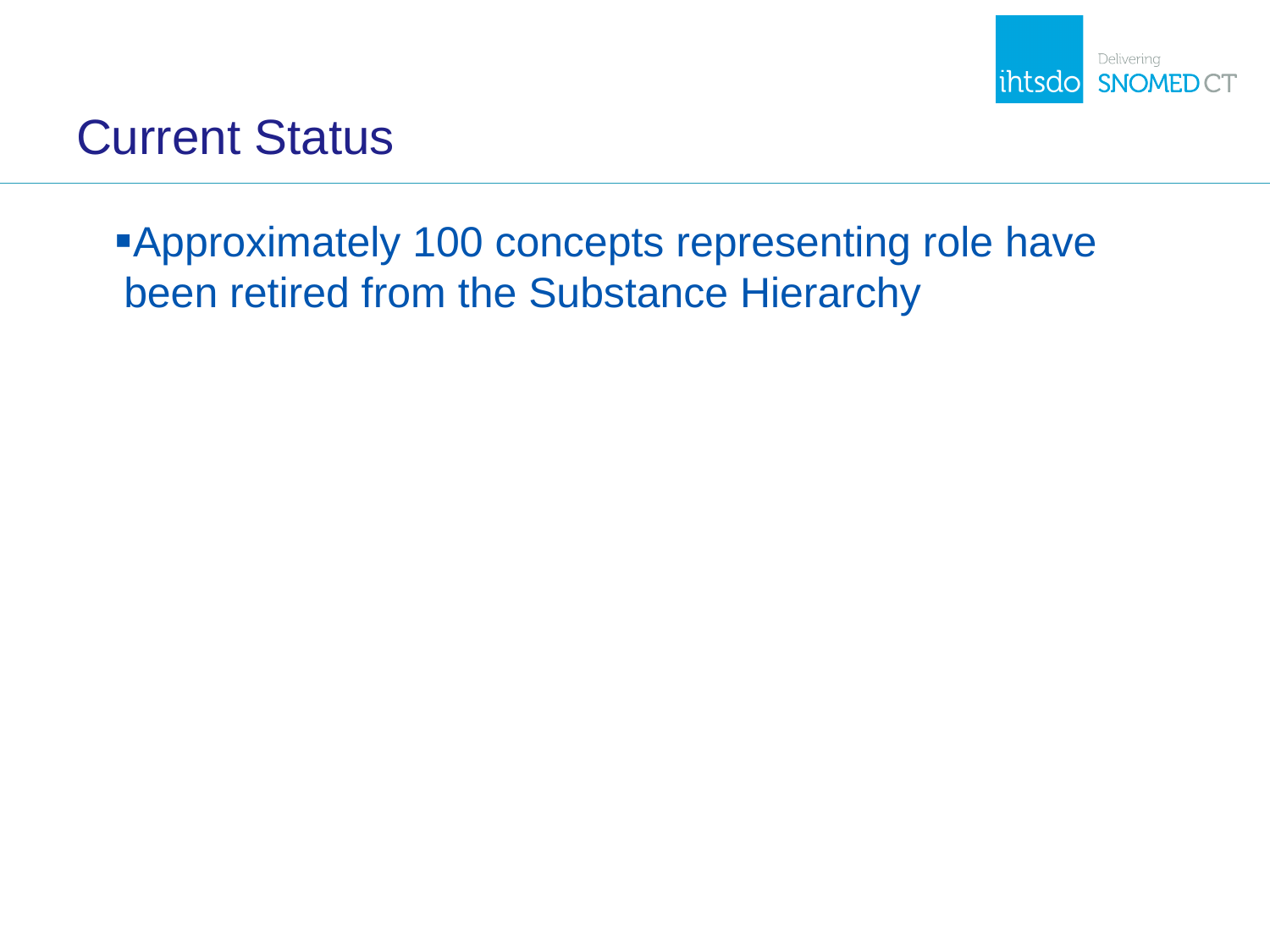

# Current Status
Approximately 100 concepts representing role have been retired from the Substance Hierarchy